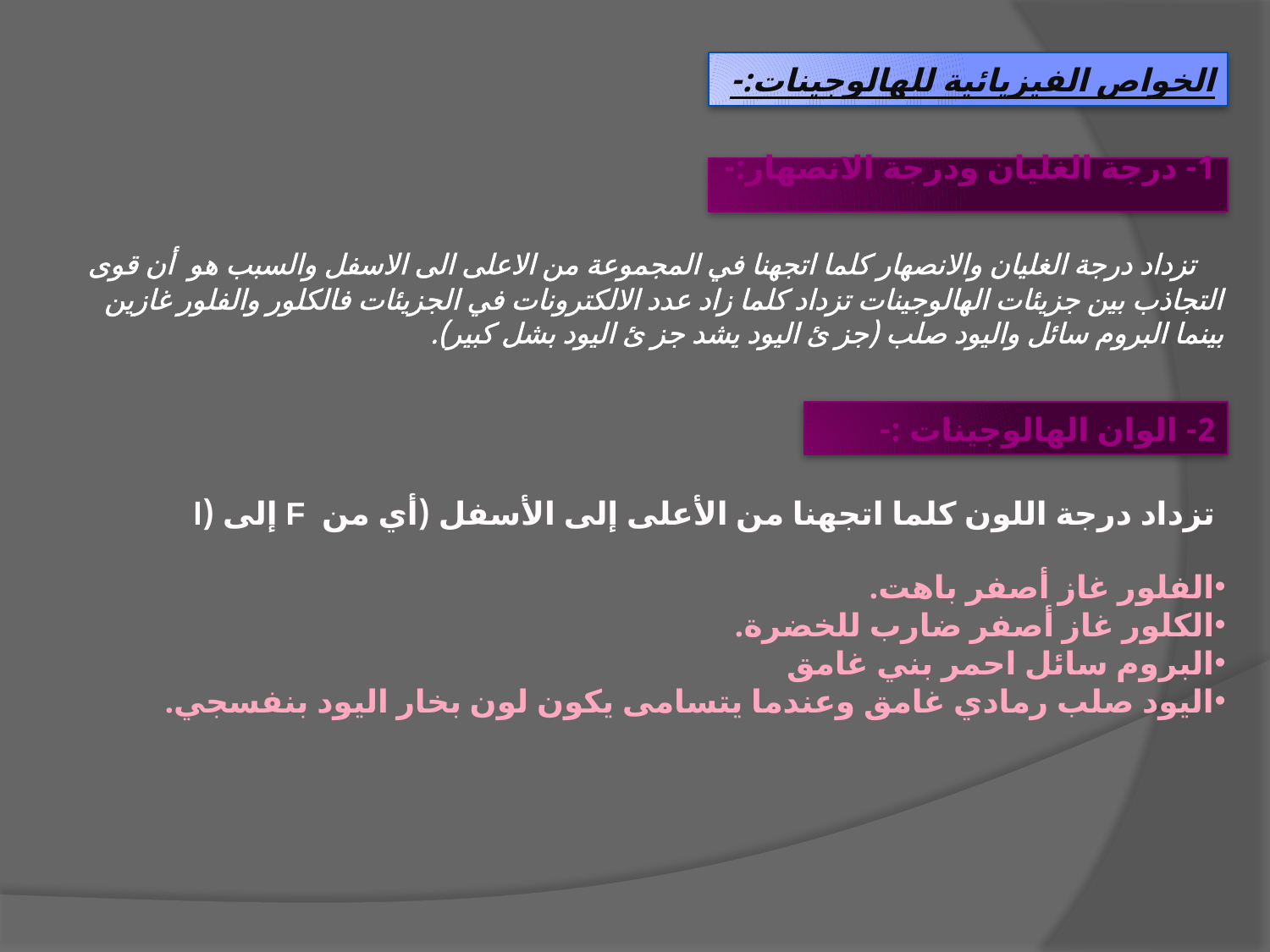

الخواص الفيزيائية للهالوجينات:-

1- درجة الغليان ودرجة الانصهار:-
   تزداد درجة الغليان والانصهار كلما اتجهنا في المجموعة من الاعلى الى الاسفل والسبب هو  أن قوى التجاذب بين جزيئات الهالوجينات تزداد كلما زاد عدد الالكترونات في الجزيئات فالكلور والفلور غازين بينما البروم سائل واليود صلب (جز ئ اليود يشد جز ئ اليود بشل كبير).

2- الوان الهالوجينات :-
تزداد درجة اللون كلما اتجهنا من الأعلى إلى الأسفل (أي من  F إلى (l
الفلور غاز أصفر باهت.
الكلور غاز أصفر ضارب للخضرة.
البروم سائل احمر بني غامق
اليود صلب رمادي غامق وعندما يتسامى يكون لون بخار اليود بنفسجي.